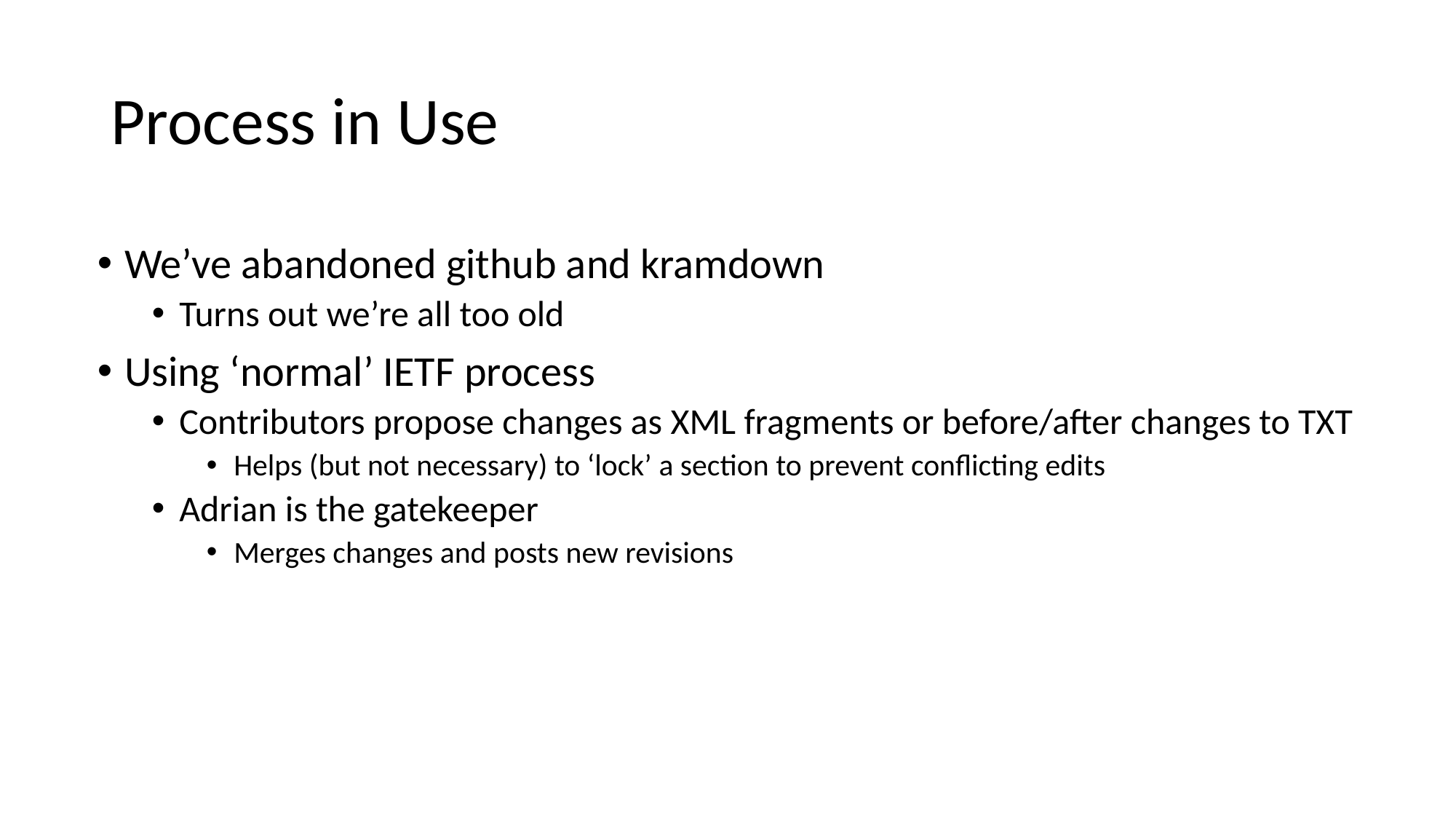

# Process in Use

We’ve abandoned github and kramdown
Turns out we’re all too old
Using ‘normal’ IETF process
Contributors propose changes as XML fragments or before/after changes to TXT
Helps (but not necessary) to ‘lock’ a section to prevent conflicting edits
Adrian is the gatekeeper
Merges changes and posts new revisions